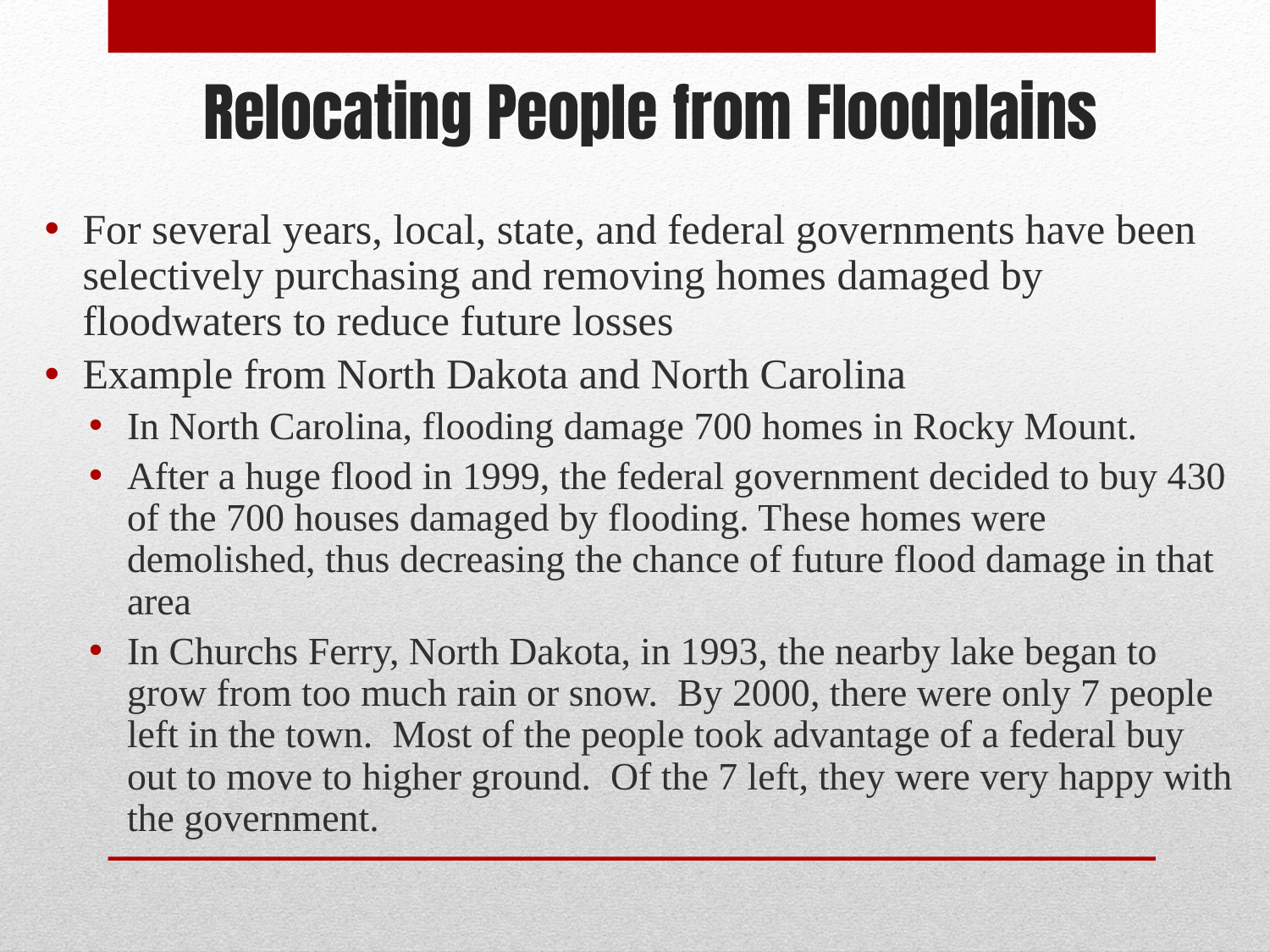

Relocating People from Floodplains
For several years, local, state, and federal governments have been selectively purchasing and removing homes damaged by floodwaters to reduce future losses
Example from North Dakota and North Carolina
In North Carolina, flooding damage 700 homes in Rocky Mount.
After a huge flood in 1999, the federal government decided to buy 430 of the 700 houses damaged by flooding. These homes were demolished, thus decreasing the chance of future flood damage in that area
In Churchs Ferry, North Dakota, in 1993, the nearby lake began to grow from too much rain or snow.  By 2000, there were only 7 people left in the town.  Most of the people took advantage of a federal buy out to move to higher ground.  Of the 7 left, they were very happy with the government.